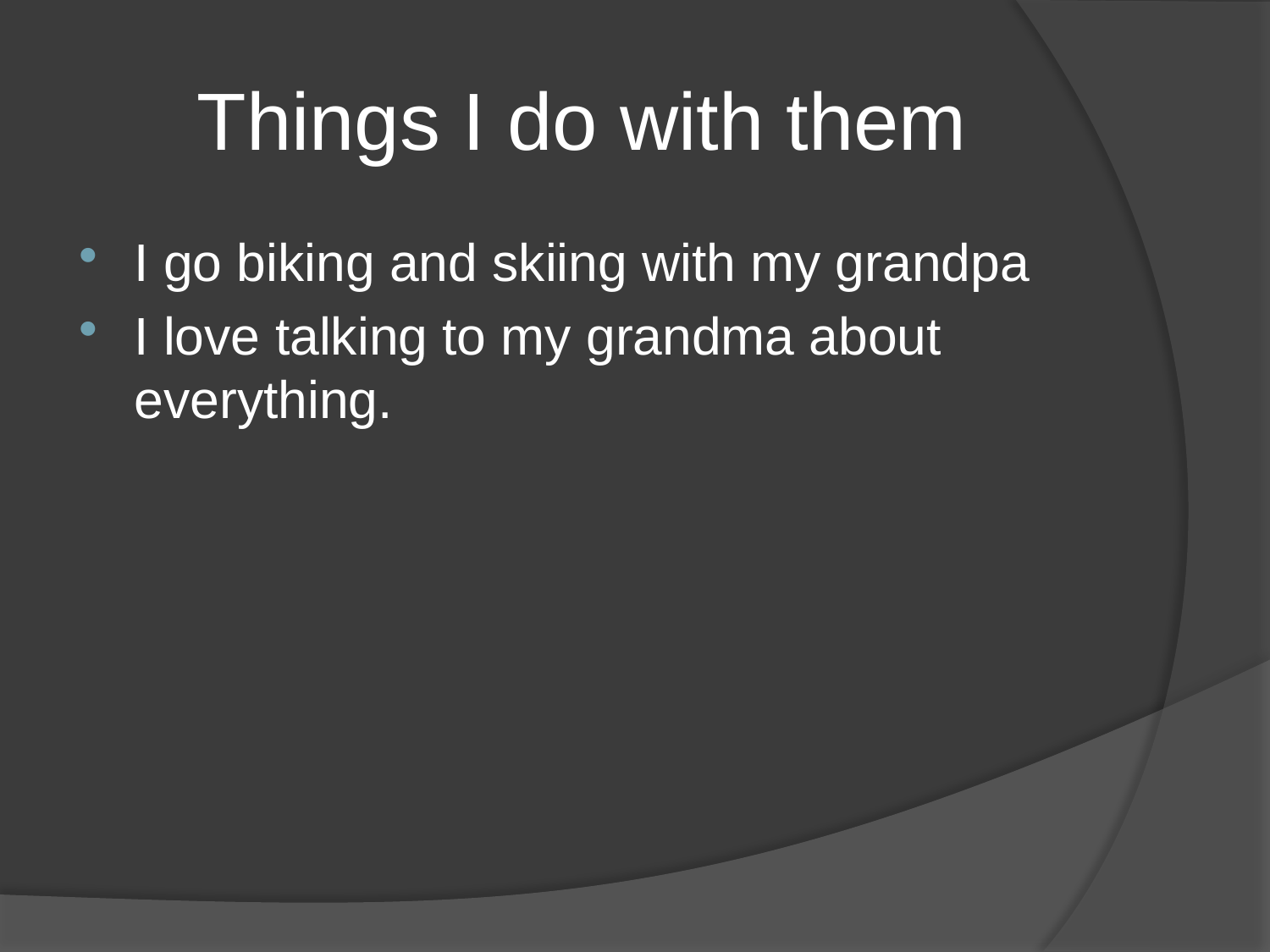

# Things I do with them
I go biking and skiing with my grandpa
I love talking to my grandma about everything.